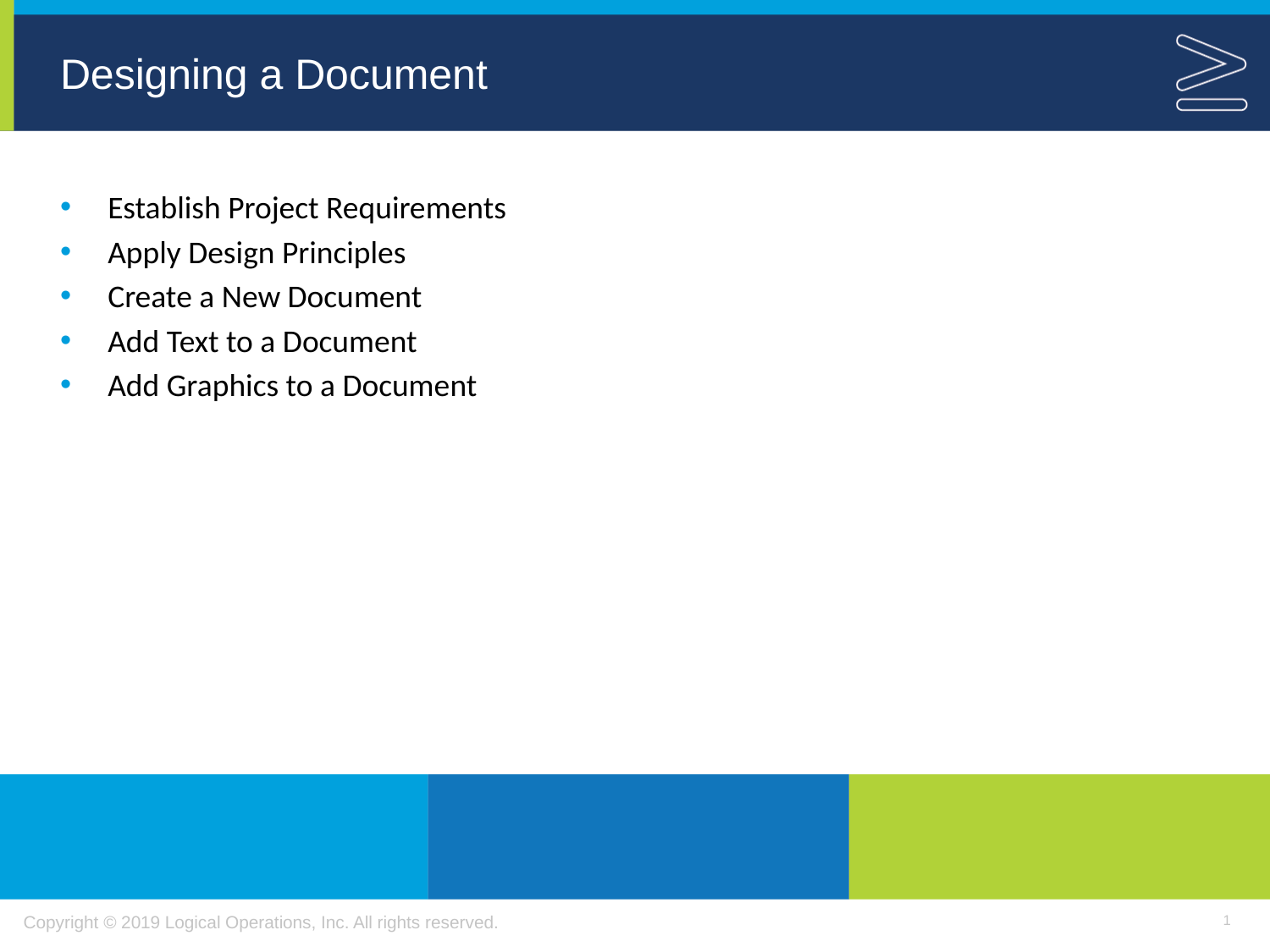

# Designing a Document
Establish Project Requirements
Apply Design Principles
Create a New Document
Add Text to a Document
Add Graphics to a Document
1